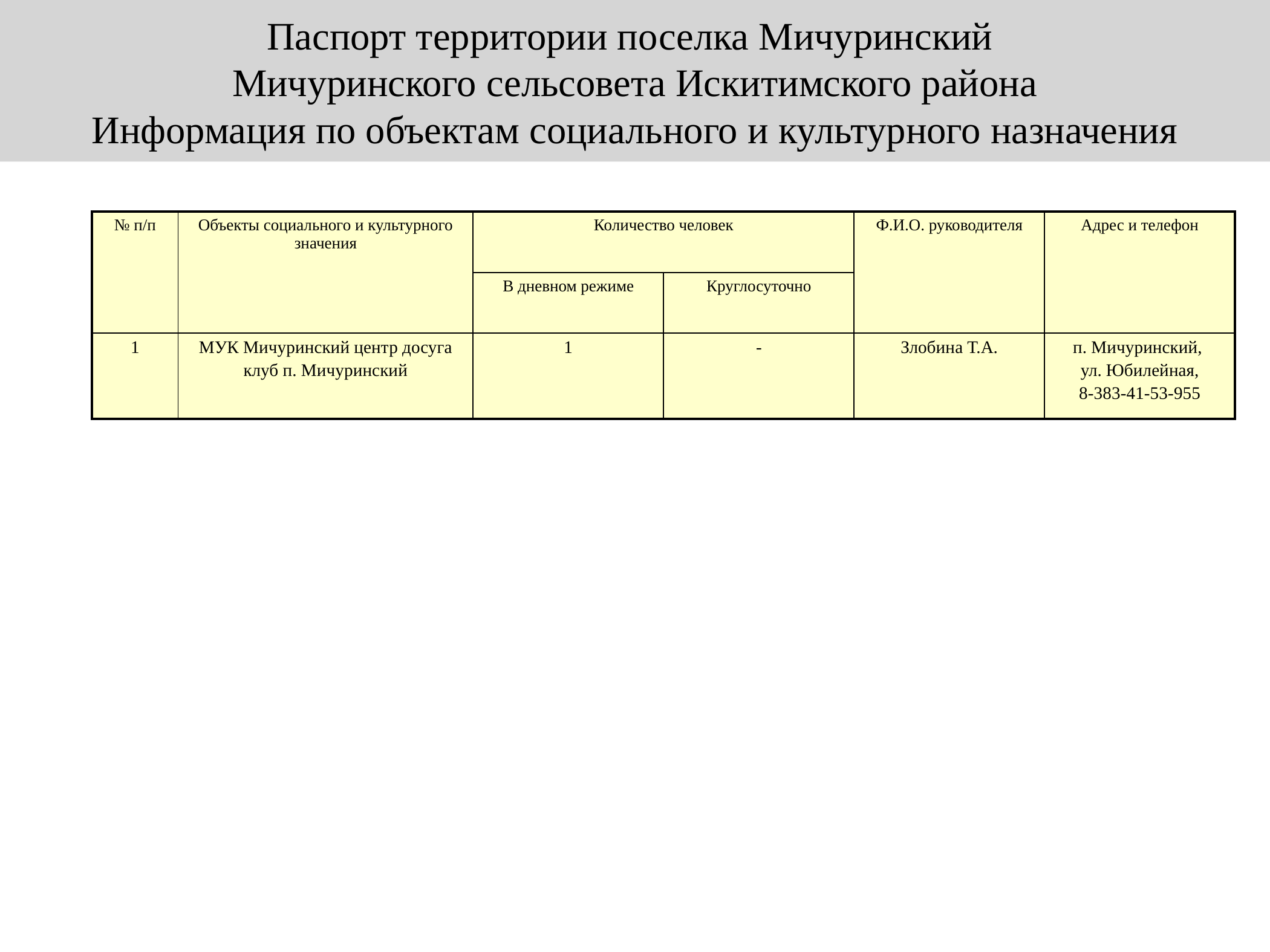

Паспорт территории поселка Мичуринский
Мичуринского сельсовета Искитимского района
Информация по объектам социального и культурного назначения
| № п/п | Объекты социального и культурного значения | Количество человек |  | Ф.И.О. руководителя | Адрес и телефон |
| --- | --- | --- | --- | --- | --- |
|  |  | В дневном режиме | Круглосуточно |  |  |
| 1 | МУК Мичуринский центр досуга клуб п. Мичуринский | 1 | - | Злобина Т.А. | п. Мичуринский, ул. Юбилейная, 8-383-41-53-955 |